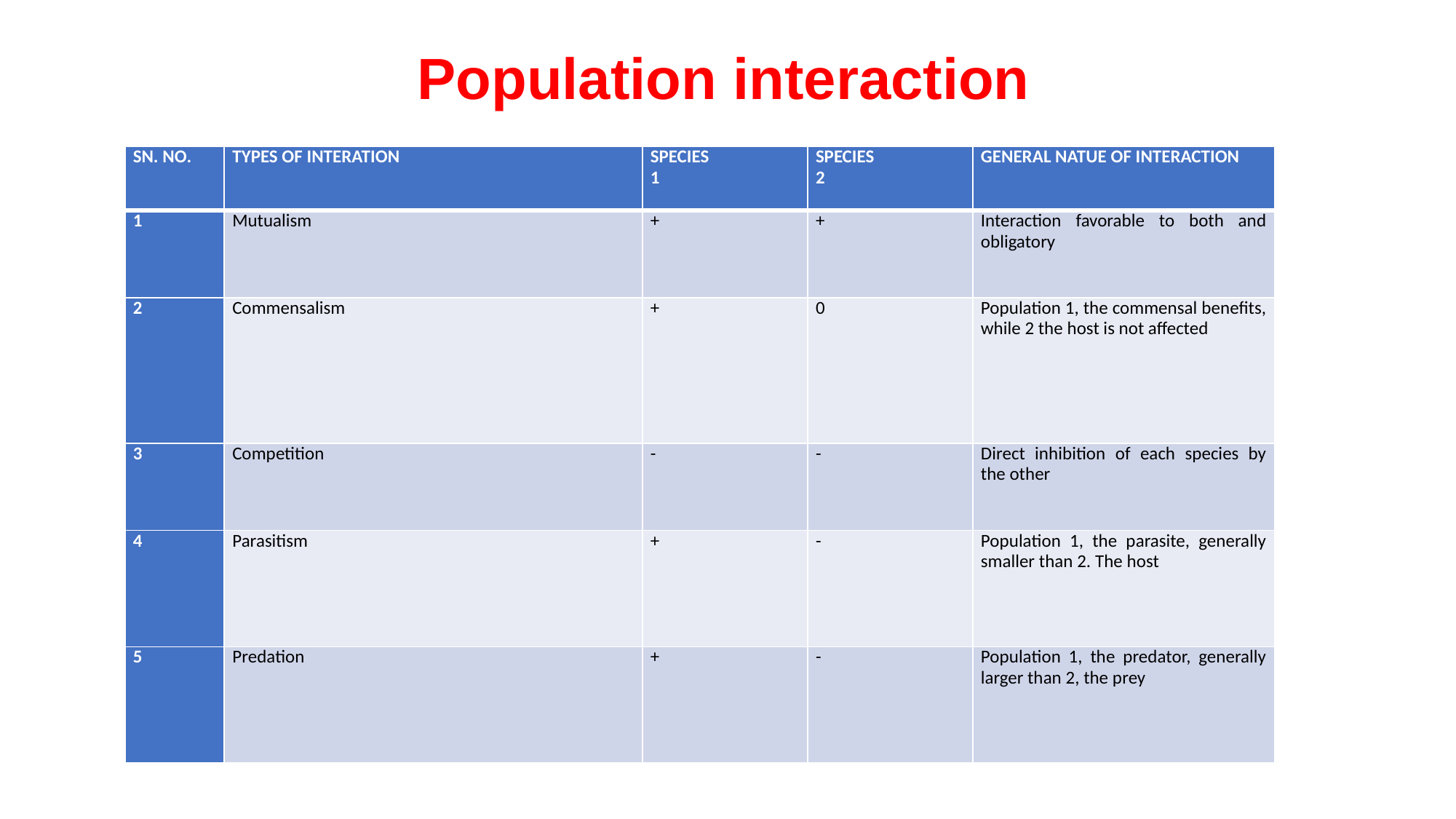

# Population interaction
| SN. NO. | TYPES OF INTERATION | SPECIES 1 | SPECIES 2 | GENERAL NATUE OF INTERACTION |
| --- | --- | --- | --- | --- |
| 1 | Mutualism | + | + | Interaction favorable to both and obligatory |
| 2 | Commensalism | + | 0 | Population 1, the commensal benefits, while 2 the host is not affected |
| 3 | Competition | - | - | Direct inhibition of each species by the other |
| 4 | Parasitism | + | - | Population 1, the parasite, generally smaller than 2. The host |
| 5 | Predation | + | - | Population 1, the predator, generally larger than 2, the prey |